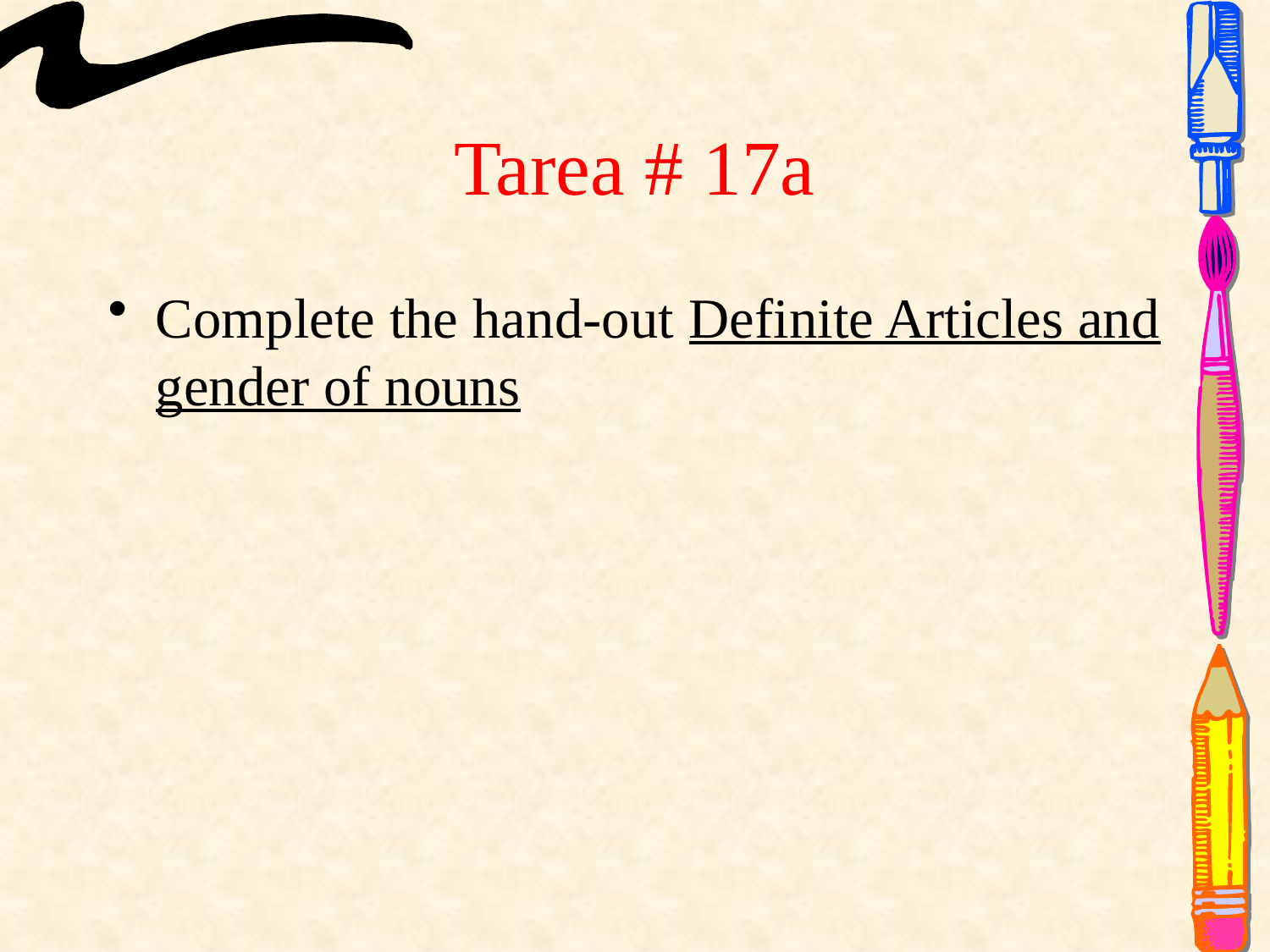

# Tarea # 17a
Complete the hand-out Definite Articles and gender of nouns